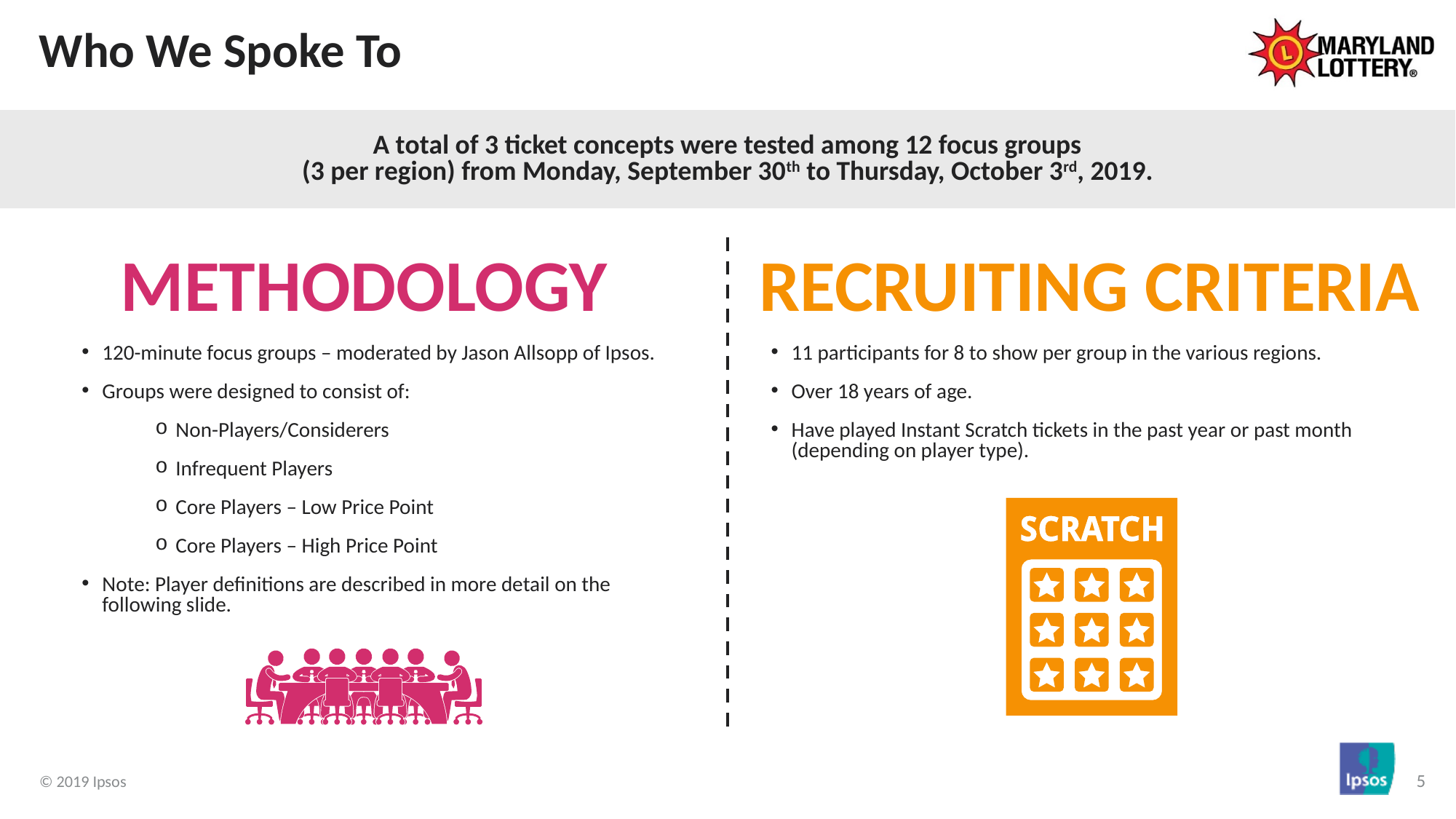

# Who We Spoke To
A total of 3 ticket concepts were tested among 12 focus groups
(3 per region) from Monday, September 30th to Thursday, October 3rd, 2019.
Methodology
120-minute focus groups – moderated by Jason Allsopp of Ipsos.
Groups were designed to consist of:
Non-Players/Considerers
Infrequent Players
Core Players – Low Price Point
Core Players – High Price Point
Note: Player definitions are described in more detail on the
following slide.
Recruiting Criteria
11 participants for 8 to show per group in the various regions.
Over 18 years of age.
Have played Instant Scratch tickets in the past year or past month (depending on player type).